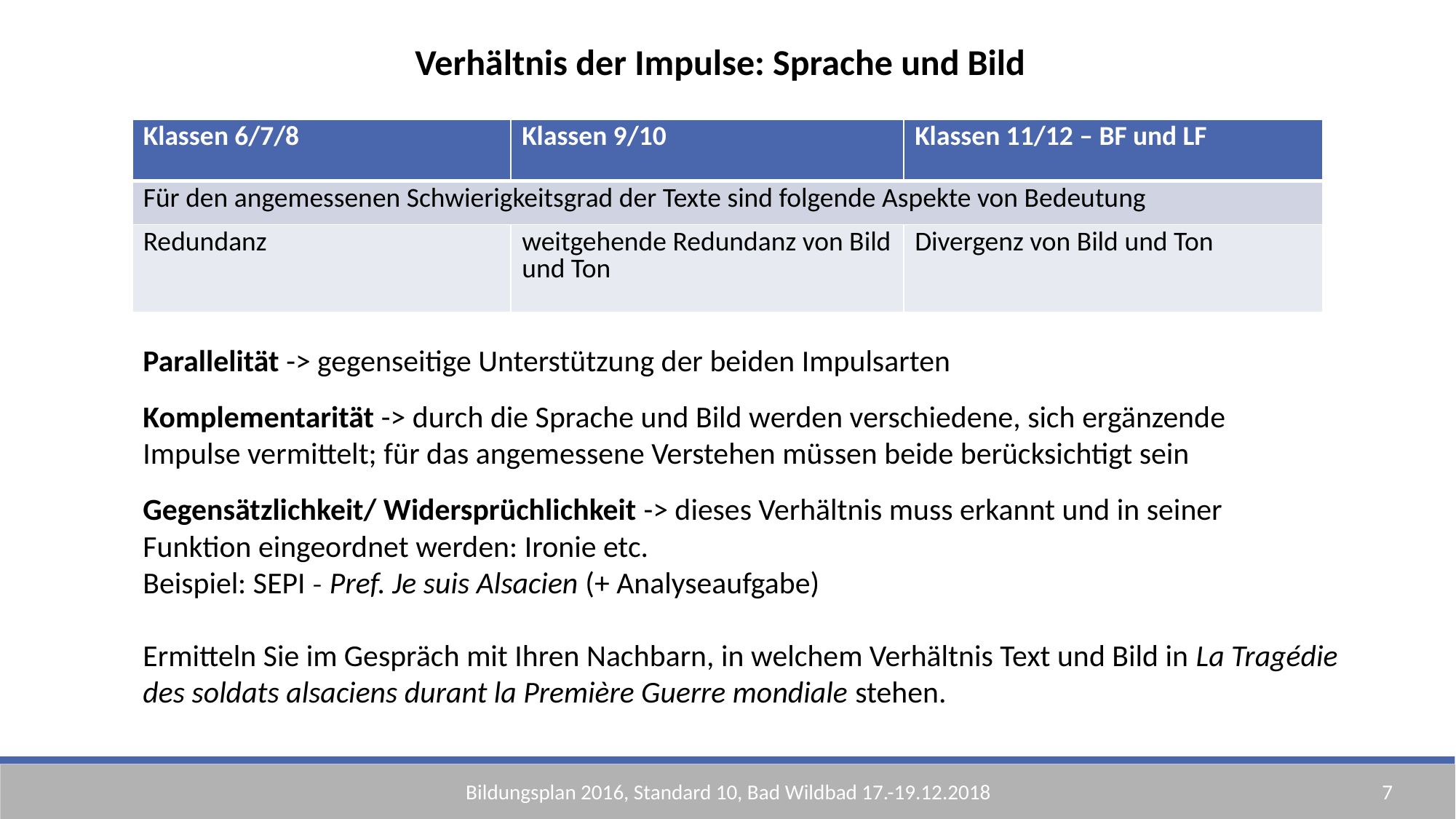

Verhältnis der Impulse: Sprache und Bild

| Klassen 6/7/8 | Klassen 9/10 | Klassen 11/12 – BF und LF |
| --- | --- | --- |
| Für den angemessenen Schwierigkeitsgrad der Texte sind folgende Aspekte von Bedeutung |  |  |
| Redundanz | weitgehende Redundanz von Bild und Ton | Divergenz von Bild und Ton |
Parallelität -> gegenseitige Unterstützung der beiden Impulsarten

Komplementarität -> durch die Sprache und Bild werden verschiedene, sich ergänzende Impulse vermittelt; für das angemessene Verstehen müssen beide berücksichtigt sein

Gegensätzlichkeit/ Widersprüchlichkeit -> dieses Verhältnis muss erkannt und in seiner Funktion eingeordnet werden: Ironie etc.
Beispiel: SEPI ˗ Pref. Je suis Alsacien (+ Analyseaufgabe)
Ermitteln Sie im Gespräch mit Ihren Nachbarn, in welchem Verhältnis Text und Bild in La Tragédie des soldats alsaciens durant la Première Guerre mondiale stehen.